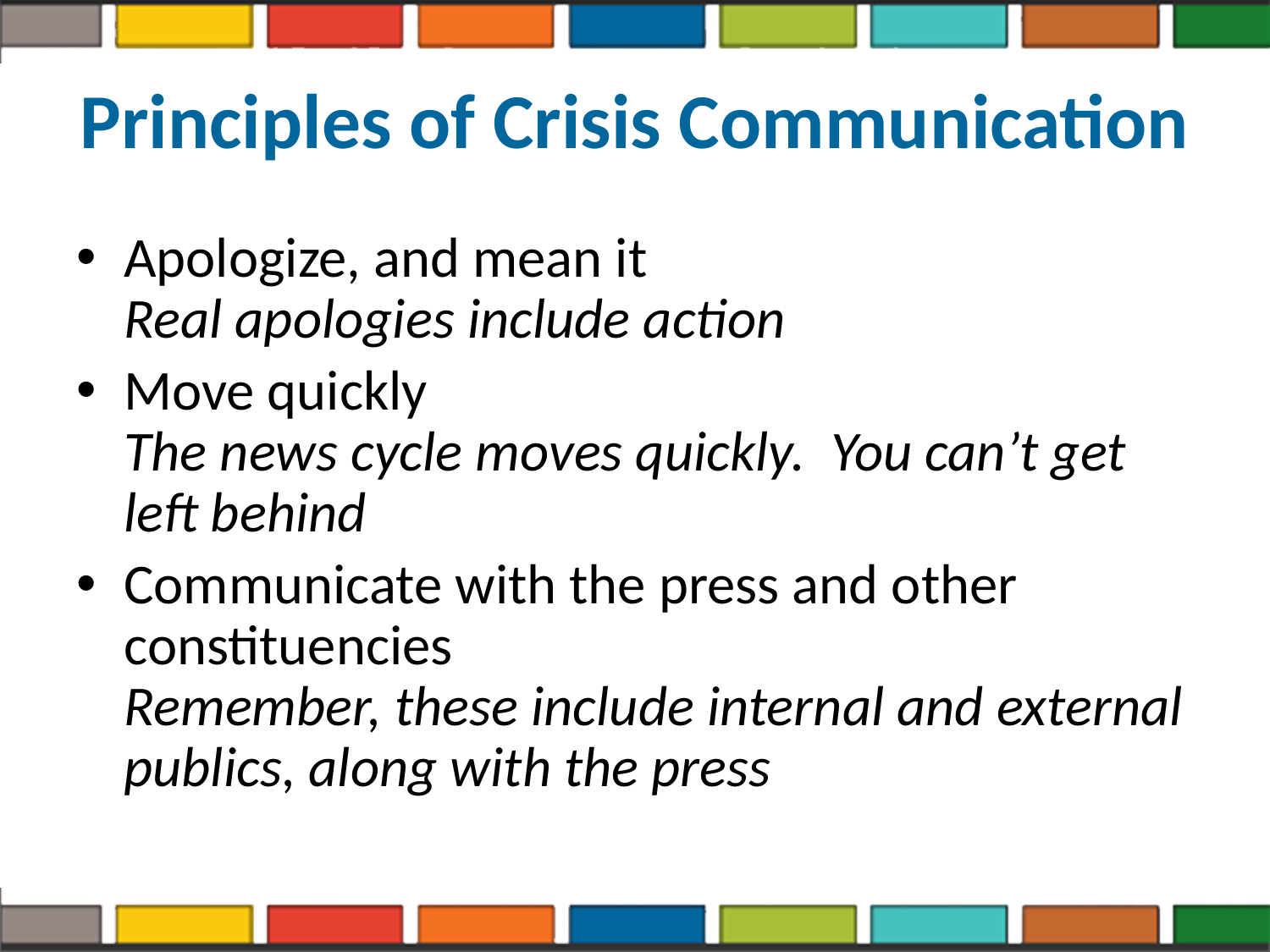

# Principles of Crisis Communication
Apologize, and mean it
Real apologies include action
Move quickly
The news cycle moves quickly.  You can’t get left behind
Communicate with the press and other constituencies
Remember, these include internal and external publics, along with the press